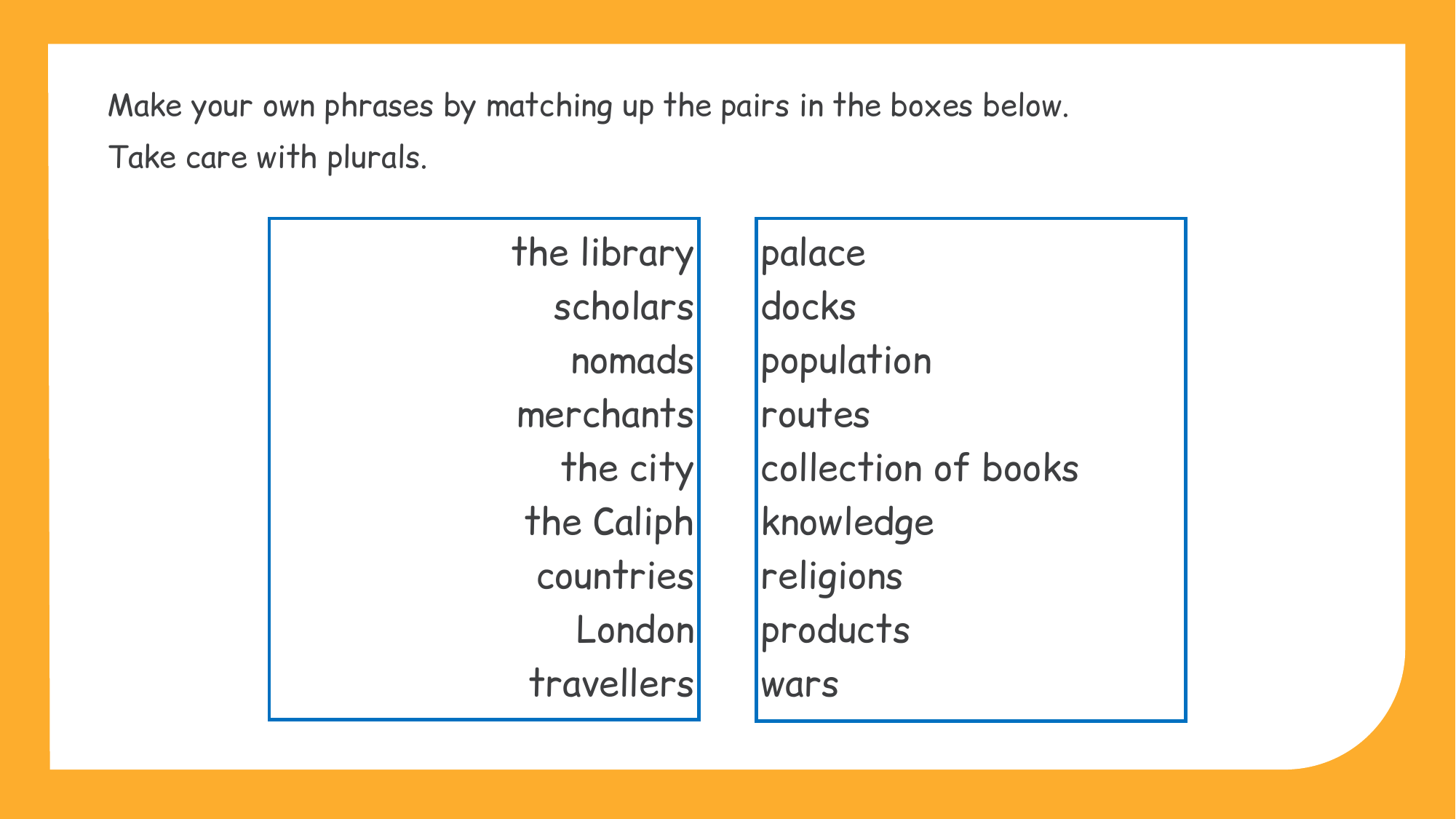

Make your own phrases by matching up the pairs in the boxes below.
Take care with plurals.
the library
scholars
nomads
merchants
the city
the Caliph
countries
London
travellers
palace
docks
population
routes
collection of books
knowledge
religions
products
wars